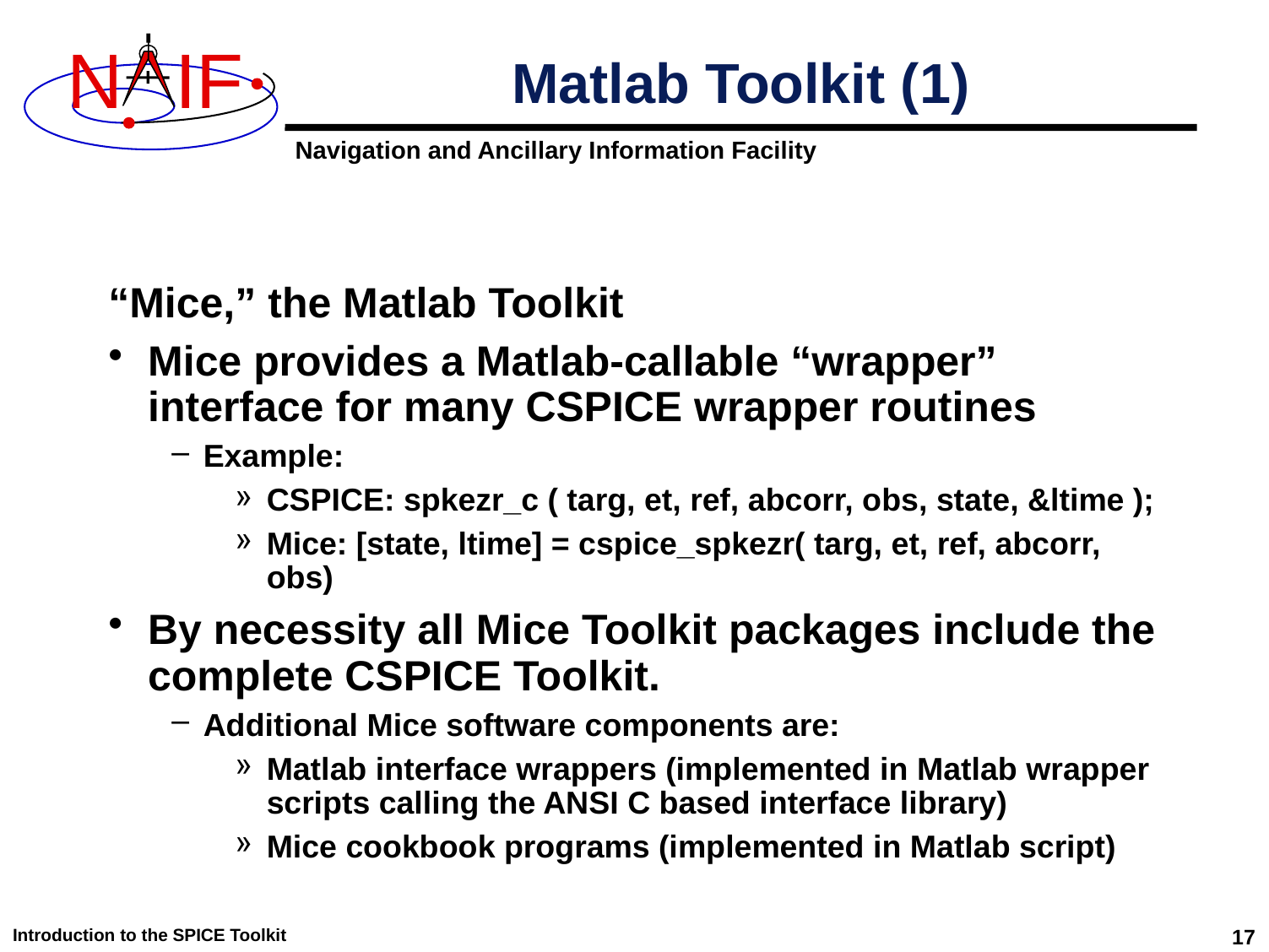

# Matlab Toolkit (1)
“Mice,” the Matlab Toolkit
Mice provides a Matlab-callable “wrapper” interface for many CSPICE wrapper routines
Example:
CSPICE: spkezr_c ( targ, et, ref, abcorr, obs, state, &ltime );
Mice: [state, ltime] = cspice_spkezr( targ, et, ref, abcorr, obs)
By necessity all Mice Toolkit packages include the complete CSPICE Toolkit.
Additional Mice software components are:
Matlab interface wrappers (implemented in Matlab wrapper scripts calling the ANSI C based interface library)
Mice cookbook programs (implemented in Matlab script)
Introduction to the SPICE Toolkit
17